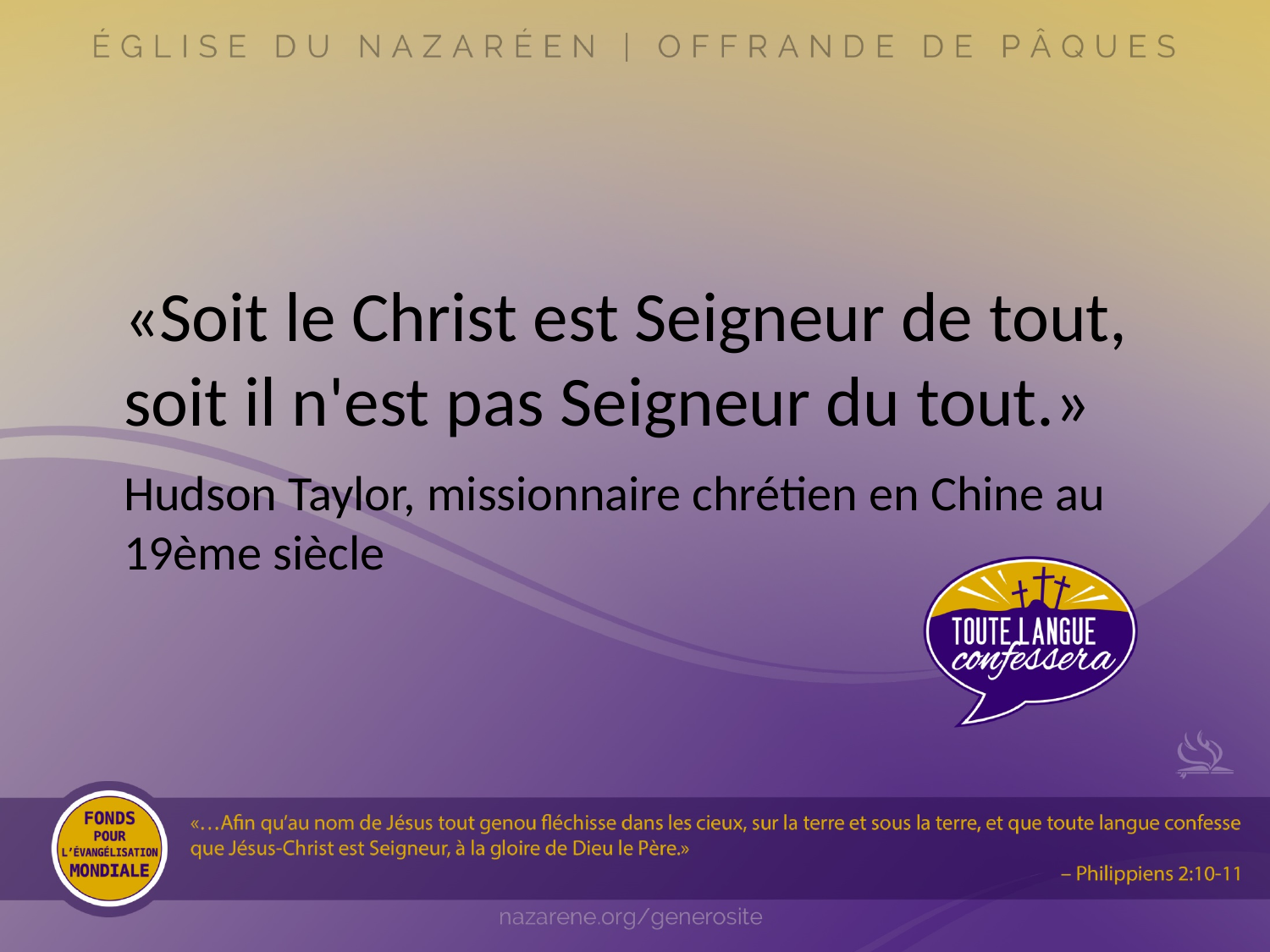

«Soit le Christ est Seigneur de tout, soit il n'est pas Seigneur du tout.»
Hudson Taylor, missionnaire chrétien en Chine au 19ème siècle